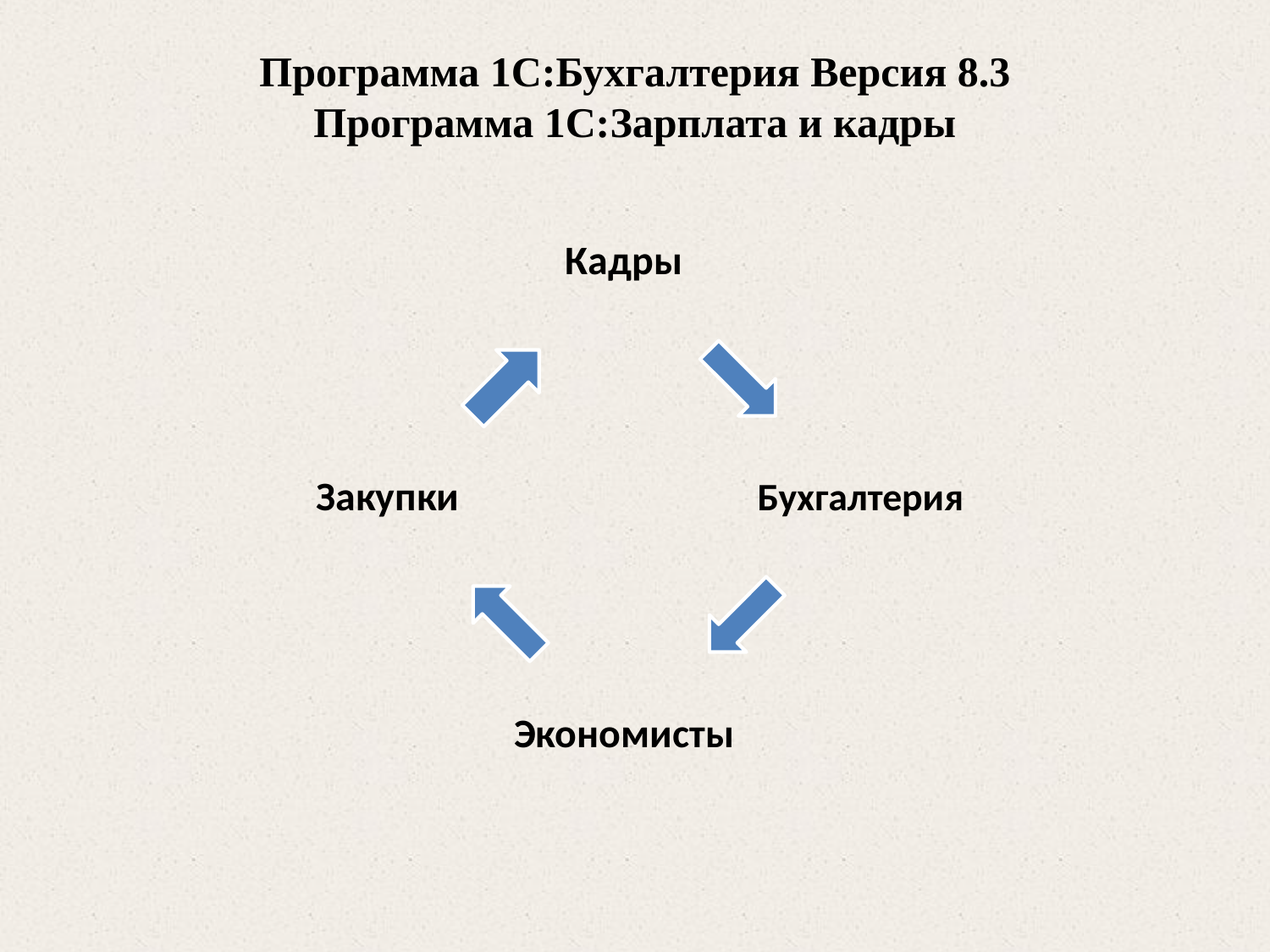

# Программа 1С:Бухгалтерия Версия 8.3 Программа 1С:Зарплата и кадры
Кадры
Бухгалтерия
Экономисты
Закупки